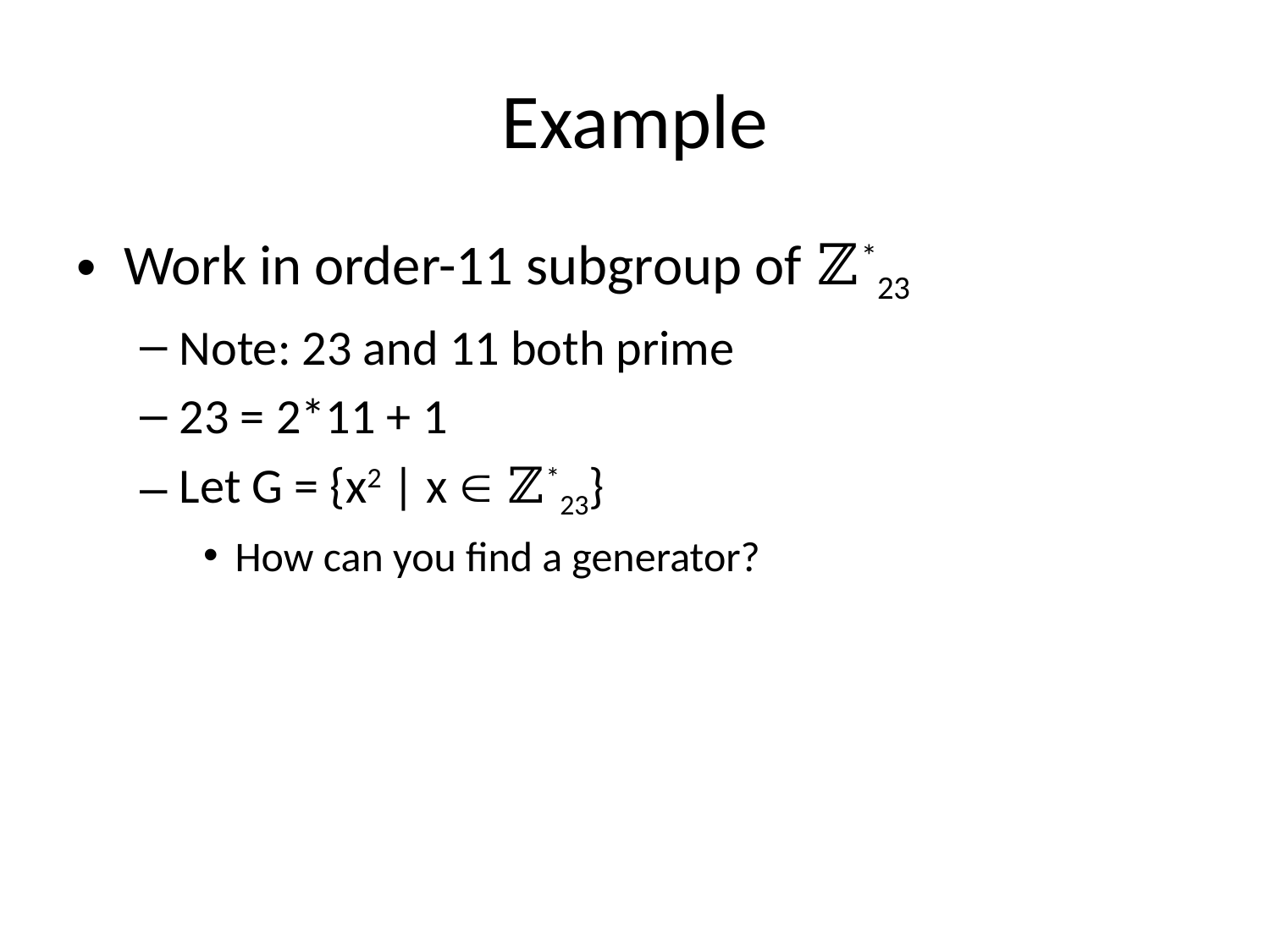

# Example
Work in order-11 subgroup of ℤ*23
Note: 23 and 11 both prime
23 = 2*11 + 1
Let G = {x2 | x ∈ ℤ*23}
How can you find a generator?